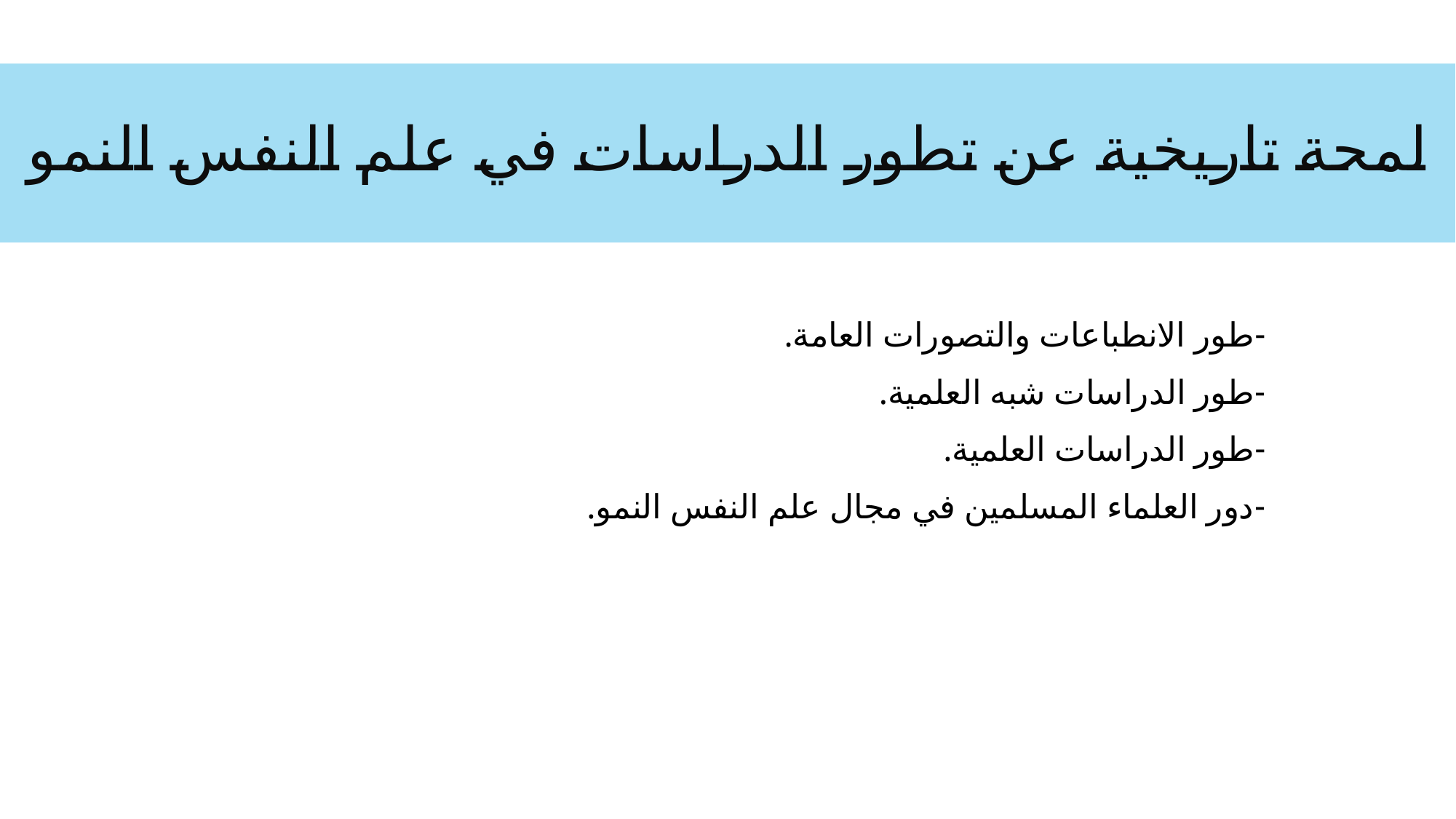

# لمحة تاريخية عن تطور الدراسات في علم النفس النمو

-طور الانطباعات والتصورات العامة.
-طور الدراسات شبه العلمية.
-طور الدراسات العلمية.
-دور العلماء المسلمين في مجال علم النفس النمو.